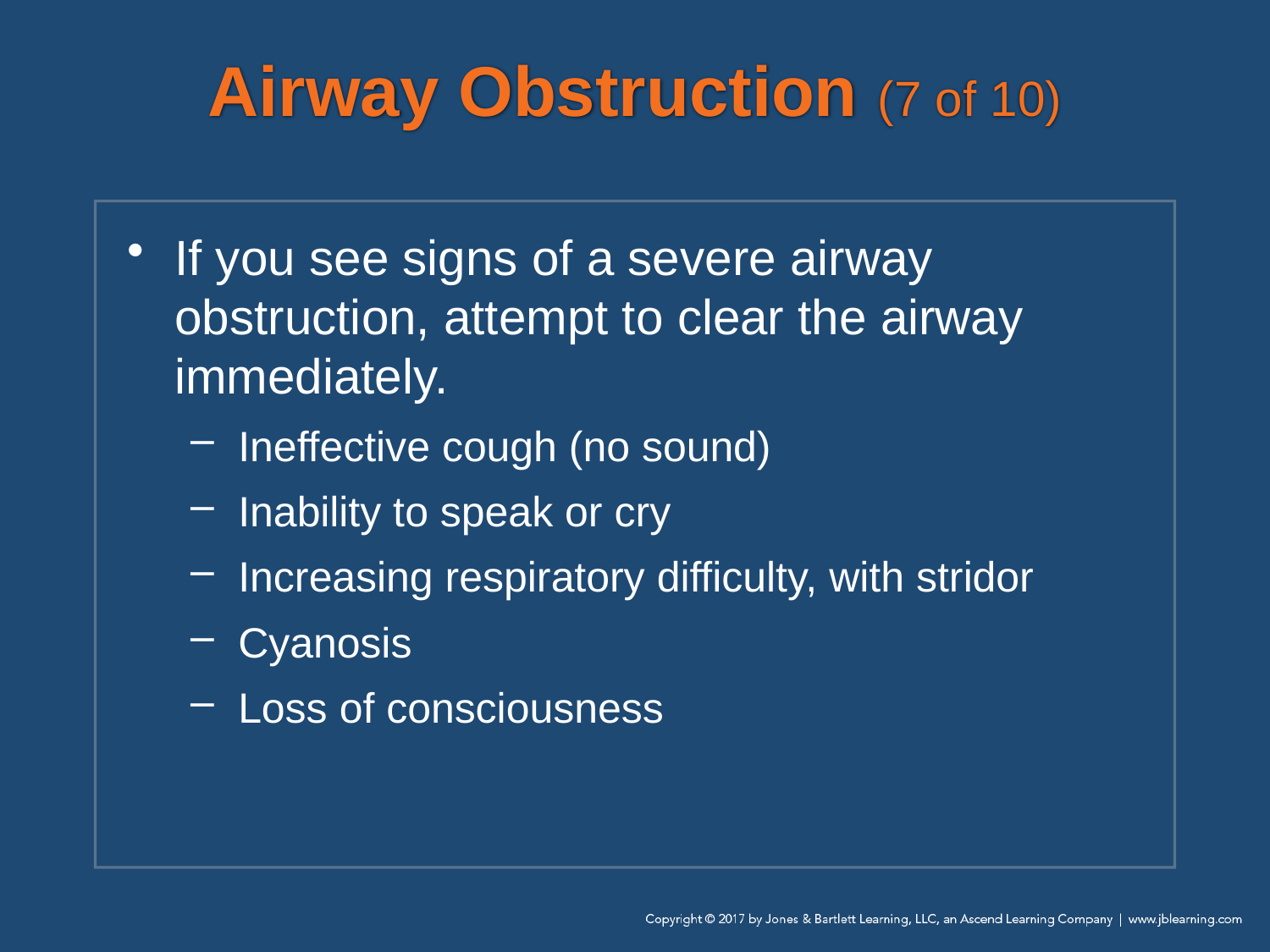

# Airway Obstruction (7 of 10)
If you see signs of a severe airway obstruction, attempt to clear the airway immediately.
Ineffective cough (no sound)
Inability to speak or cry
Increasing respiratory difficulty, with stridor
Cyanosis
Loss of consciousness